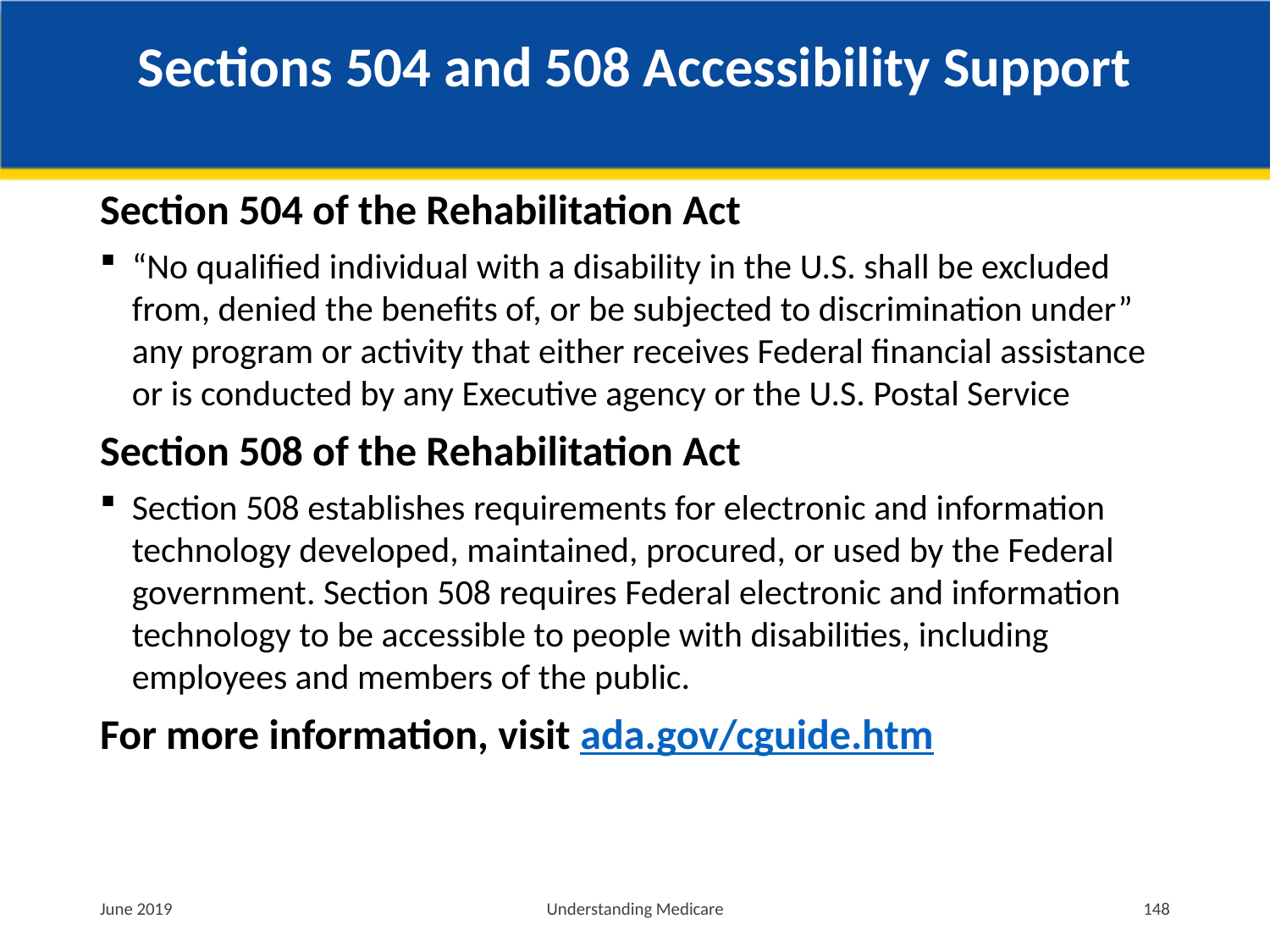

# Sections 504 and 508 Accessibility Support
Section 504 of the Rehabilitation Act
“No qualified individual with a disability in the U.S. shall be excluded from, denied the benefits of, or be subjected to discrimination under” any program or activity that either receives Federal financial assistance or is conducted by any Executive agency or the U.S. Postal Service
Section 508 of the Rehabilitation Act
Section 508 establishes requirements for electronic and information technology developed, maintained, procured, or used by the Federal government. Section 508 requires Federal electronic and information technology to be accessible to people with disabilities, including employees and members of the public.
For more information, visit ada.gov/cguide.htm
June 2019
Understanding Medicare
148